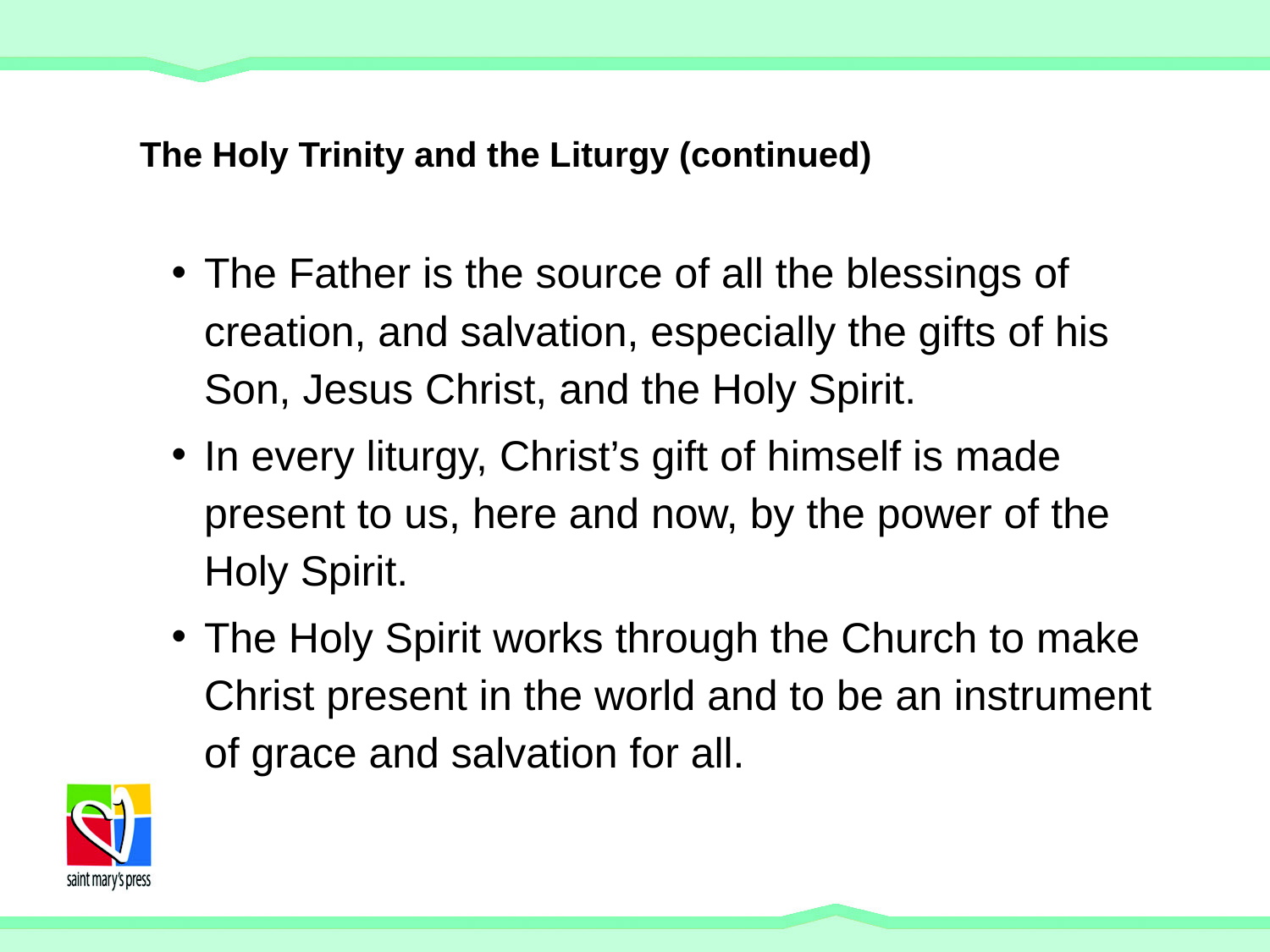

# The Holy Trinity and the Liturgy (continued)
The Father is the source of all the blessings of creation, and salvation, especially the gifts of his Son, Jesus Christ, and the Holy Spirit.
In every liturgy, Christ’s gift of himself is made present to us, here and now, by the power of the Holy Spirit.
The Holy Spirit works through the Church to make Christ present in the world and to be an instrument of grace and salvation for all.